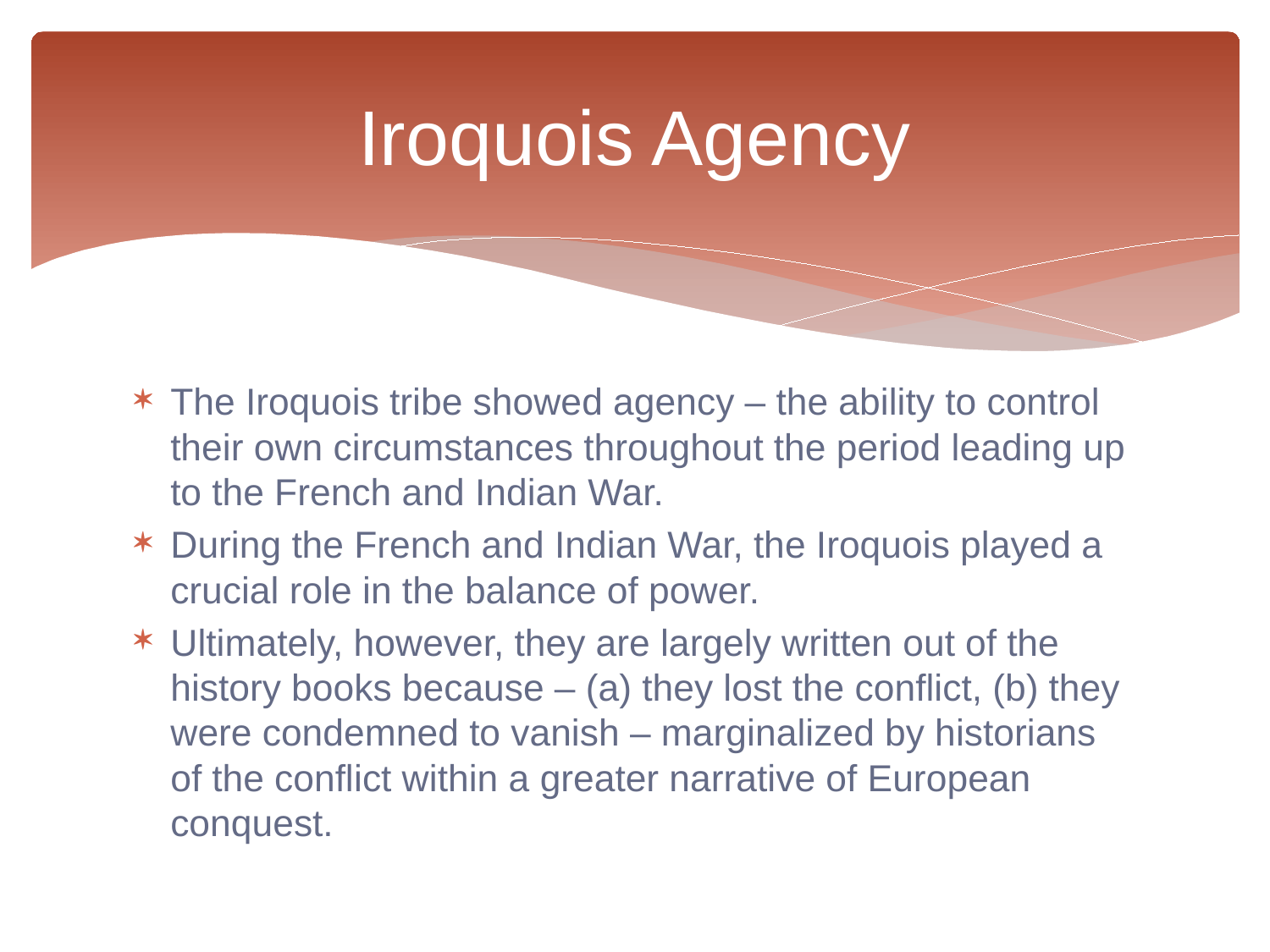

# Iroquois Agency
The Iroquois tribe showed agency – the ability to control their own circumstances throughout the period leading up to the French and Indian War.
During the French and Indian War, the Iroquois played a crucial role in the balance of power.
Ultimately, however, they are largely written out of the history books because – (a) they lost the conflict, (b) they were condemned to vanish – marginalized by historians of the conflict within a greater narrative of European conquest.